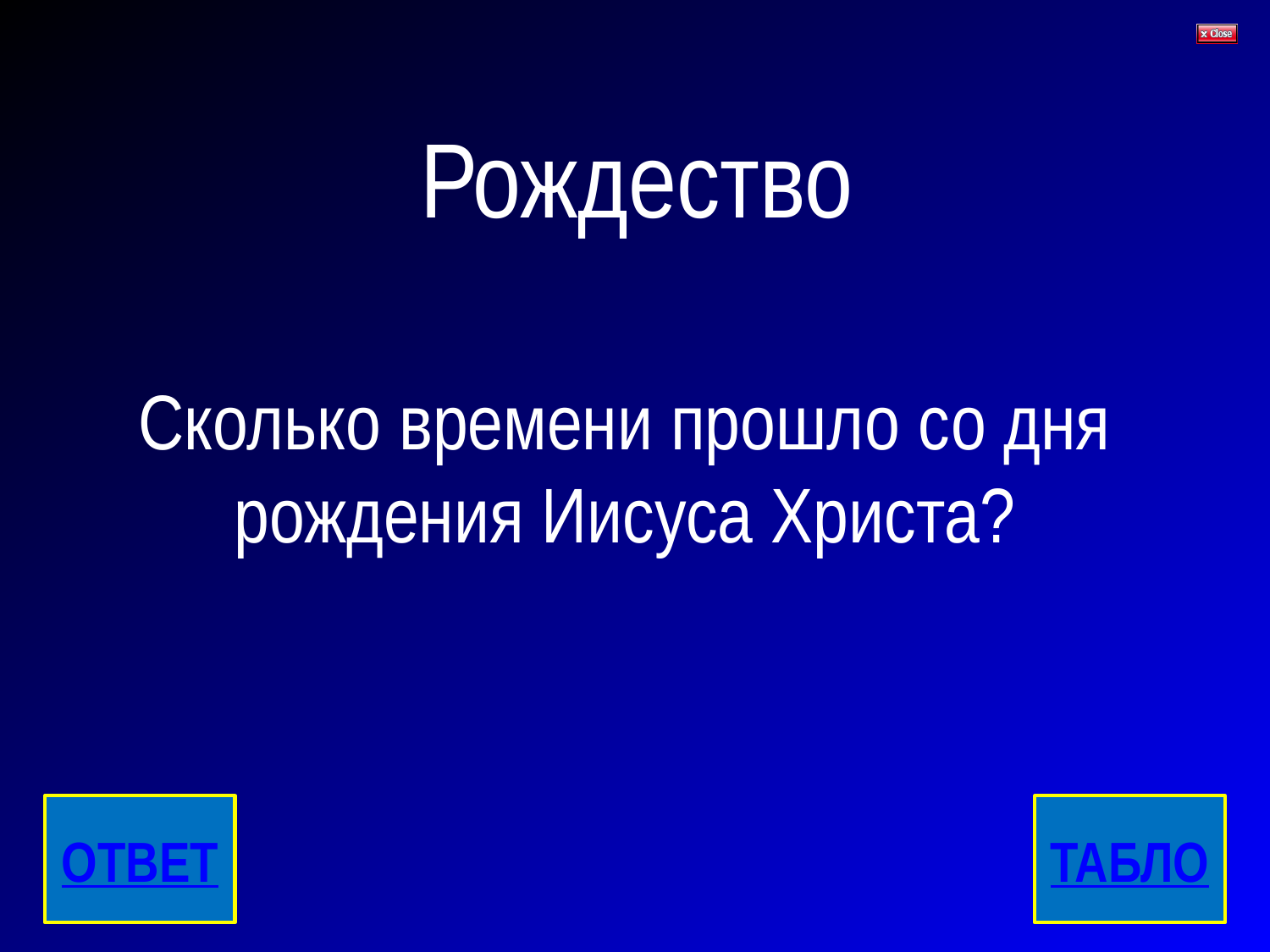

# Рождество

Сколько времени прошло со дня рождения Иисуса Христа?
ОТВЕТ
ТАБЛО